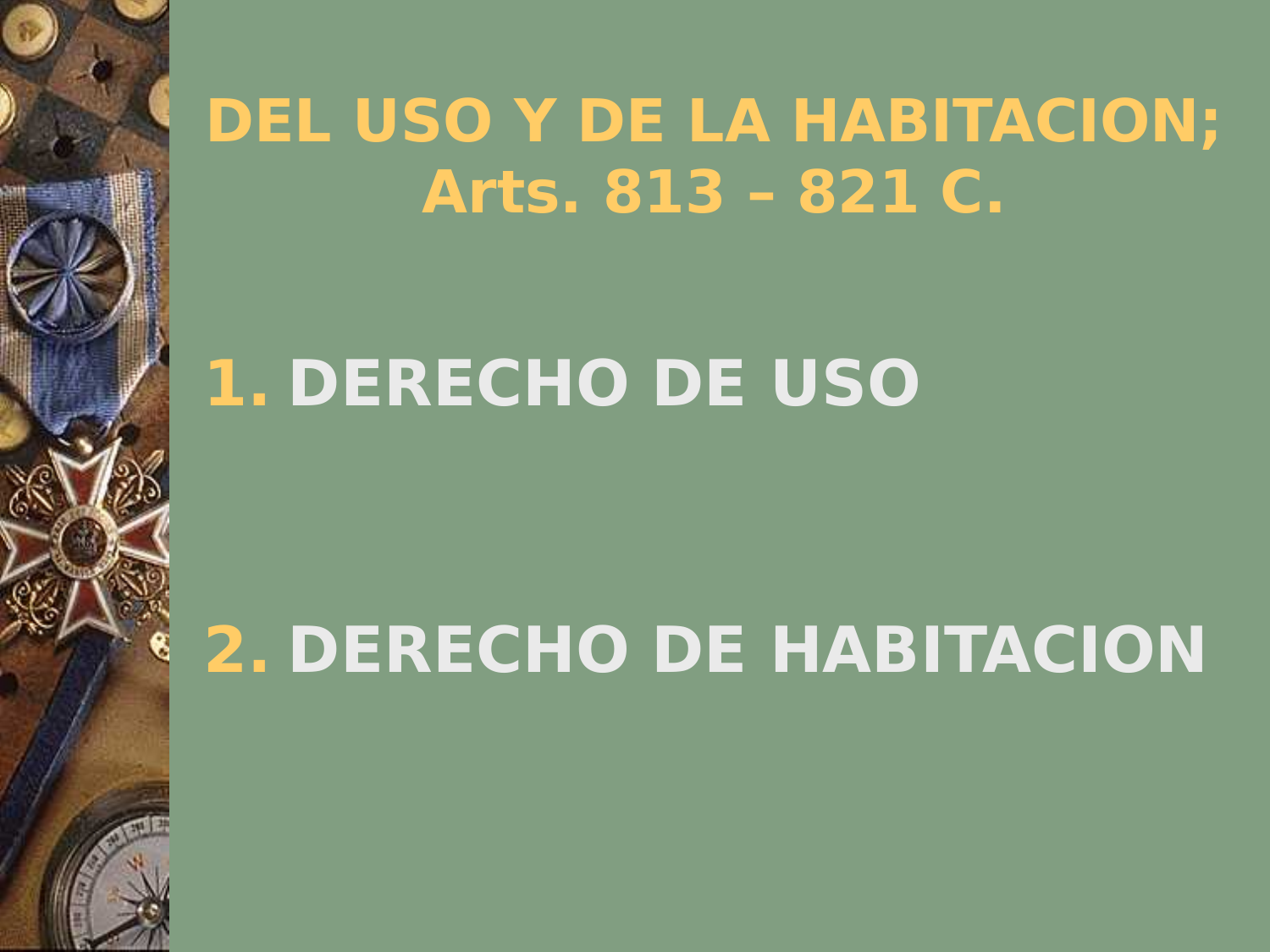

# DEL USO Y DE LA HABITACION; Arts. 813 – 821 C.
DERECHO DE USO

DERECHO DE HABITACION